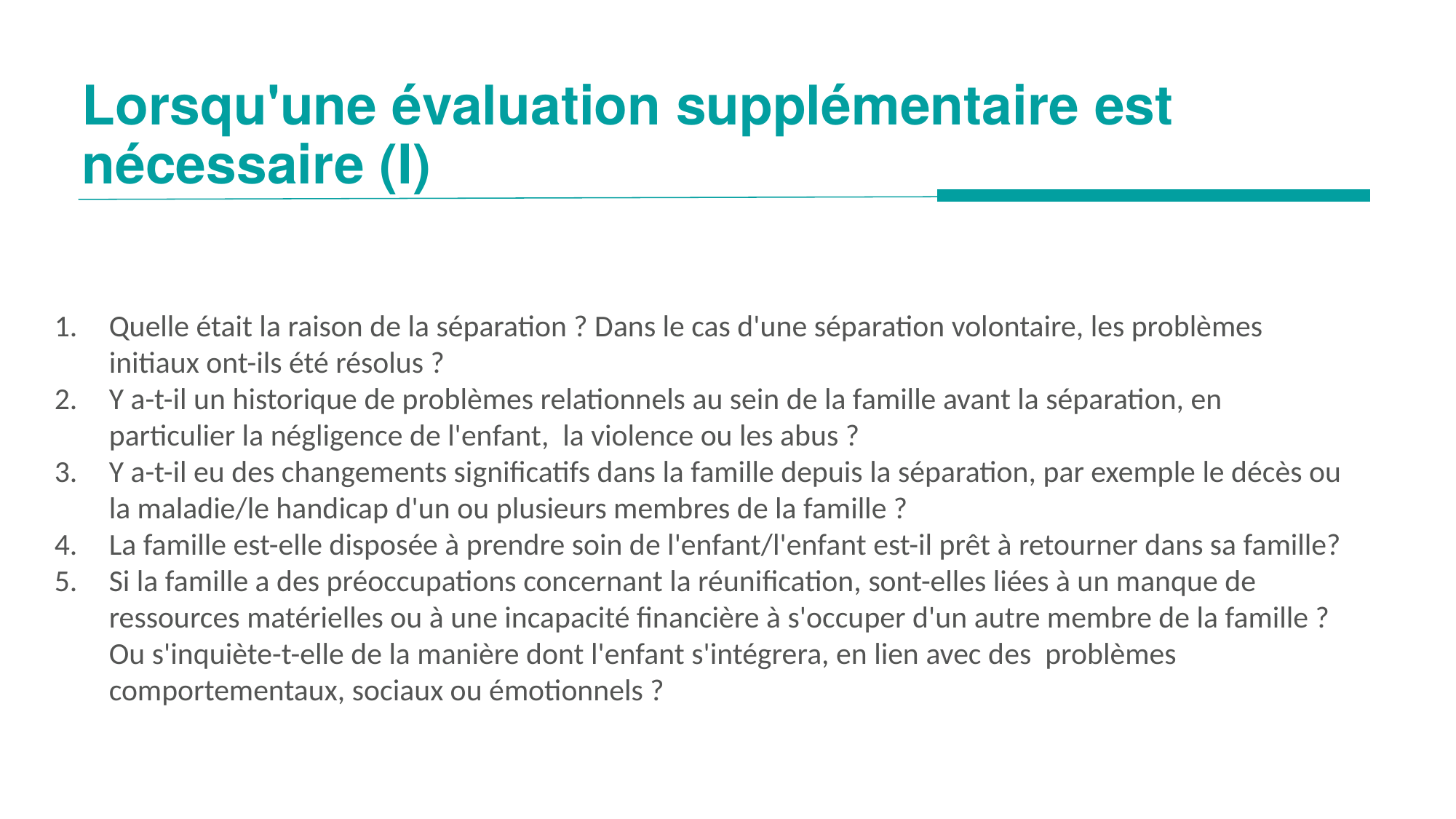

# Lorsqu'une évaluation supplémentaire est nécessaire (I)

Quelle était la raison de la séparation ? Dans le cas d'une séparation volontaire, les problèmes initiaux ont-ils été résolus ?
Y a-t-il un historique de problèmes relationnels au sein de la famille avant la séparation, en particulier la négligence de l'enfant,  la violence ou les abus ?
Y a-t-il eu des changements significatifs dans la famille depuis la séparation, par exemple le décès ou la maladie/le handicap d'un ou plusieurs membres de la famille ?
La famille est-elle disposée à prendre soin de l'enfant/l'enfant est-il prêt à retourner dans sa famille?
Si la famille a des préoccupations concernant la réunification, sont-elles liées à un manque de ressources matérielles ou à une incapacité financière à s'occuper d'un autre membre de la famille ? Ou s'inquiète-t-elle de la manière dont l'enfant s'intégrera, en lien avec des  problèmes comportementaux, sociaux ou émotionnels ?